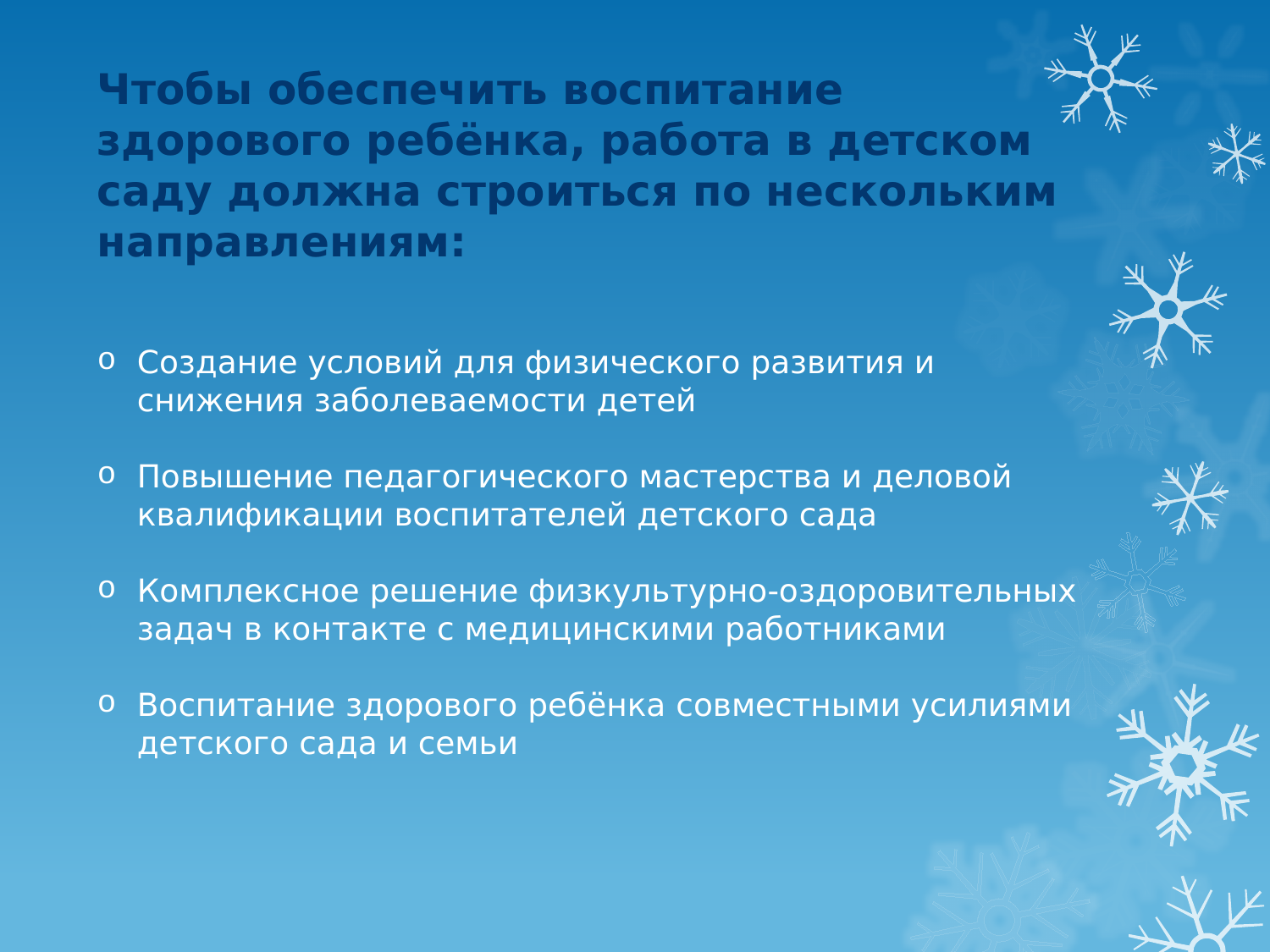

Чтобы обеспечить воспитание здорового ребёнка, работа в детском саду должна строиться по нескольким направлениям:
Создание условий для физического развития и снижения заболеваемости детей

Повышение педагогического мастерства и деловой квалификации воспитателей детского сада

Комплексное решение физкультурно-оздоровительных задач в контакте с медицинскими работниками

Воспитание здорового ребёнка совместными усилиями детского сада и семьи